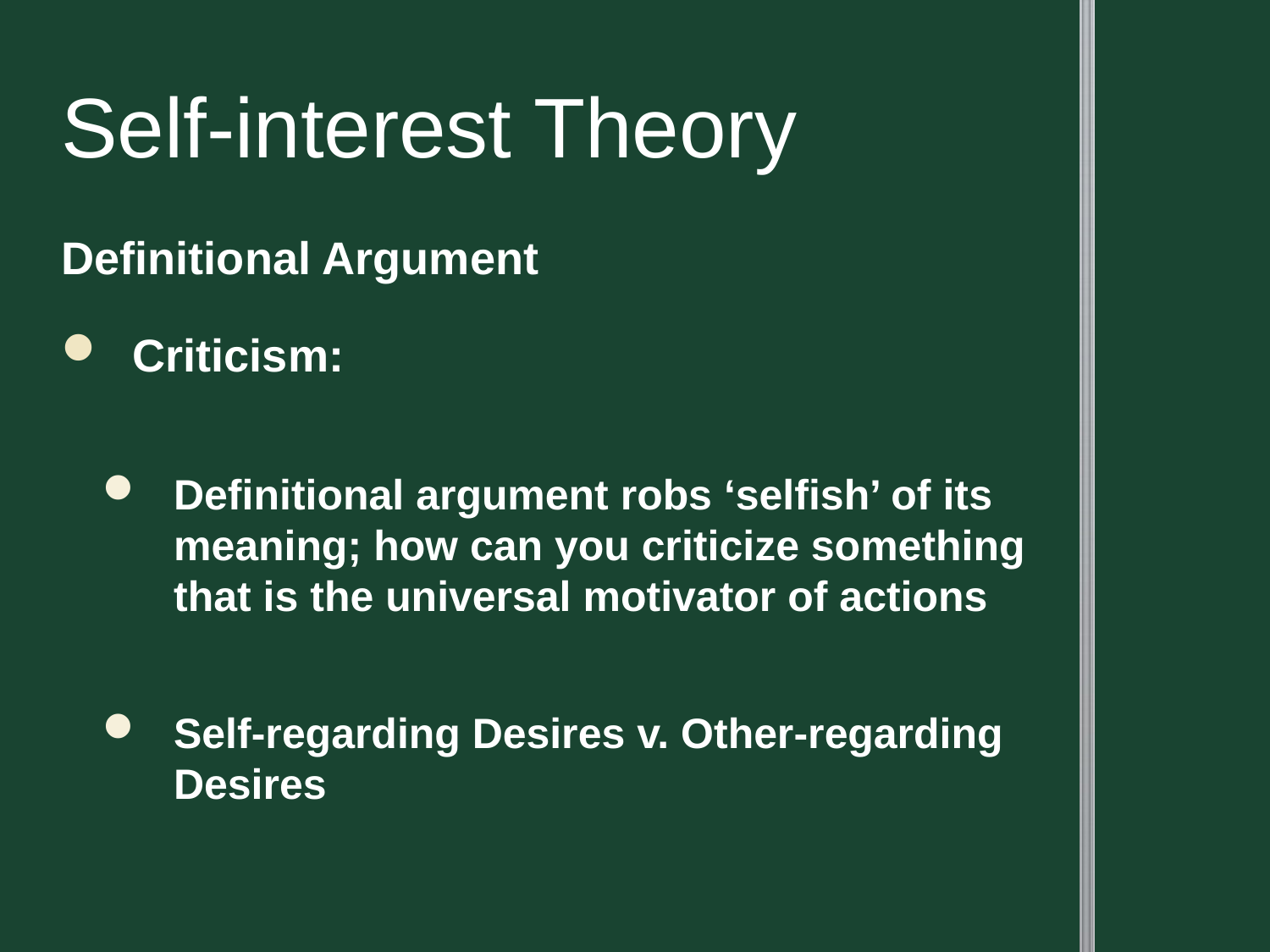

# Self-interest Theory
Definitional Argument
Criticism:

Definitional argument robs ‘selfish’ of its meaning; how can you criticize something that is the universal motivator of actions

Self-regarding Desires v. Other-regarding Desires